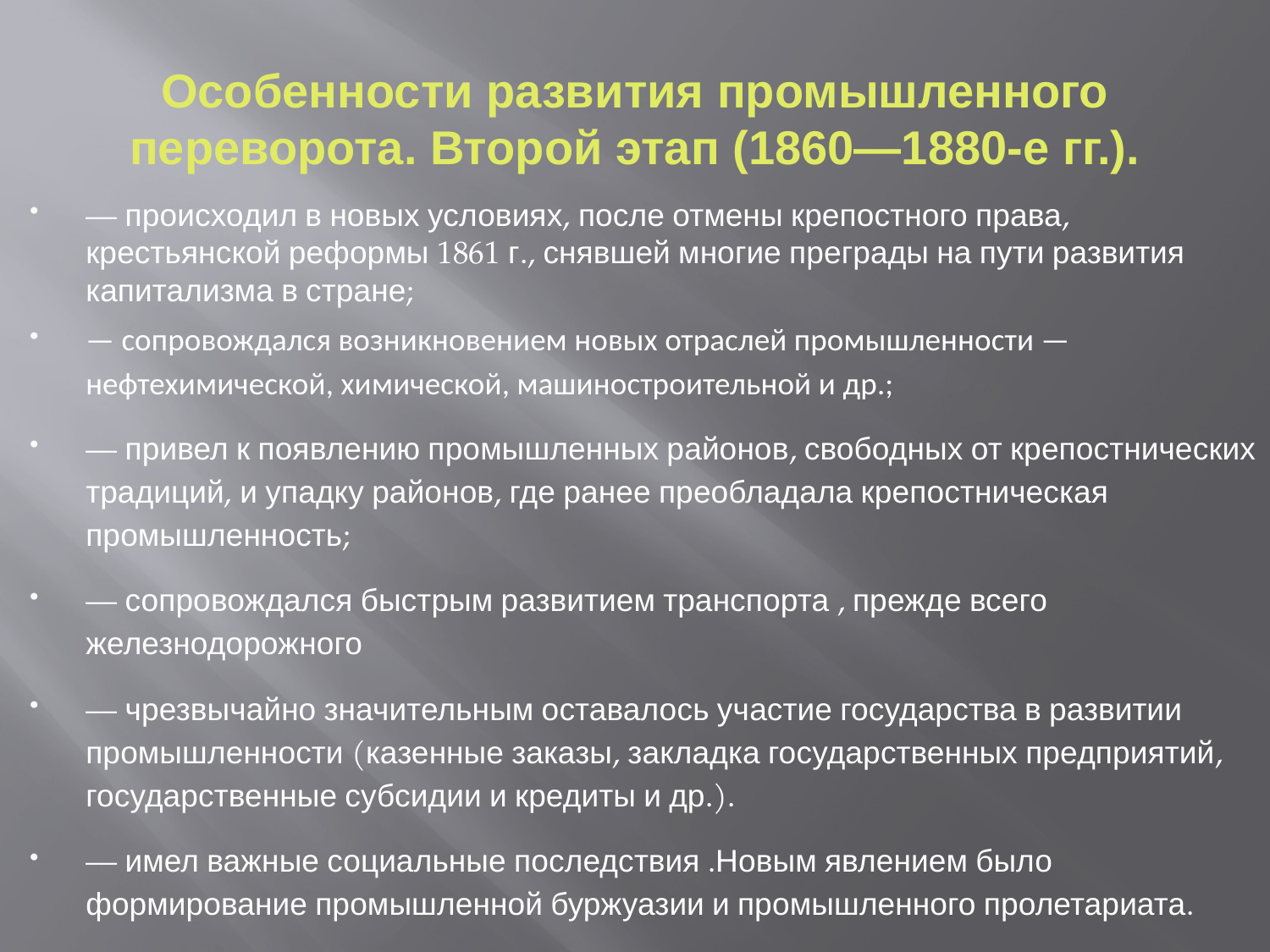

# Особенности развития промышленного переворота. Второй этап (1860—1880-е гг.).
— происходил в новых условиях, после отмены крепостного права, крестьянской реформы 1861 г., снявшей многие преграды на пути развития капитализма в стране;
— сопровождался возникновением новых отраслей промышленности — нефтехимической, химической, машиностроительной и др.;
— привел к появлению промышленных районов, свободных от крепостнических традиций, и упадку районов, где ранее преобладала крепостническая промышленность;
— сопровождался быстрым развитием транспорта , прежде всего железнодорожного
— чрезвычайно значительным оставалось участие государства в развитии промышленности (казенные заказы, закладка государственных предприятий, государственные субсидии и кредиты и др.).
— имел важные социальные последствия .Новым явлением было формирование промышленной буржуазии и промышленного пролетариата.